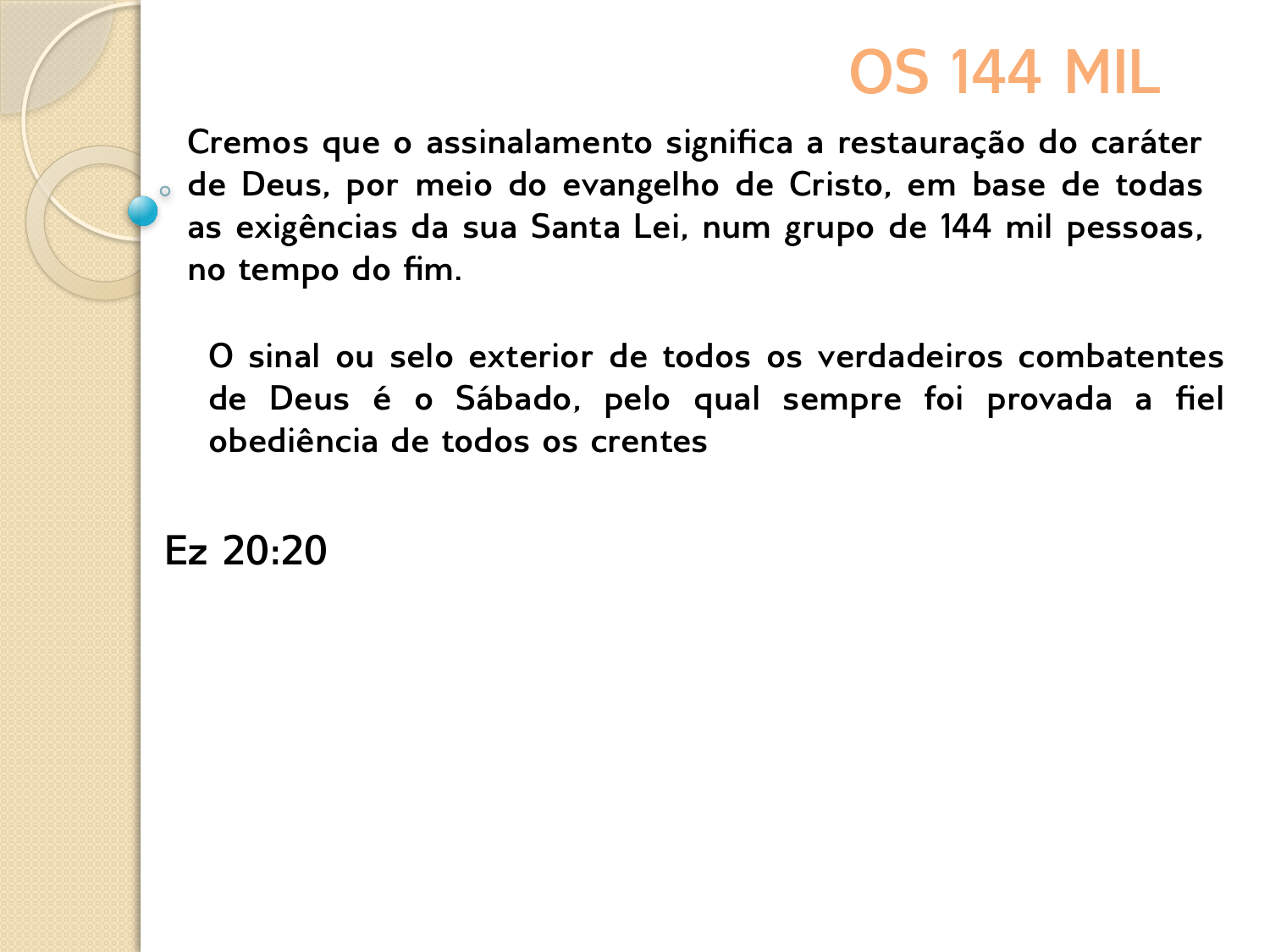

OS 144 MIL
Cremos que o assinalamento significa a restauração do caráter de Deus, por meio do evangelho de Cristo, em base de todas as exigências da sua Santa Lei, num grupo de 144 mil pessoas, no tempo do fim.
O sinal ou selo exterior de todos os verdadeiros combatentes de Deus é o Sábado, pelo qual sempre foi provada a fiel obediência de todos os crentes
Ez 20:20